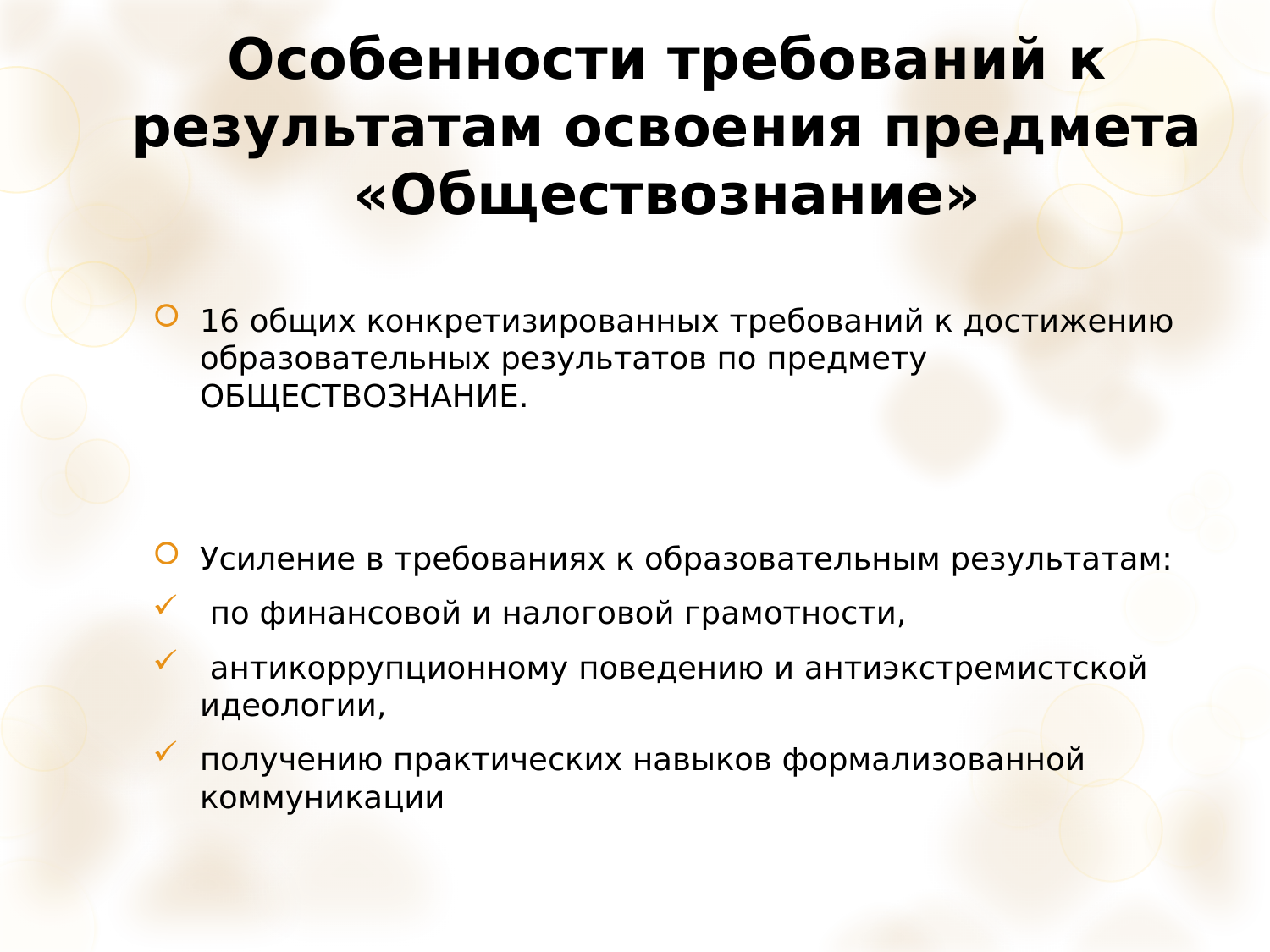

# Особенности требований к результатам освоения предмета «Обществознание»
16 общих конкретизированных требований к достижению образовательных результатов по предмету ОБЩЕСТВОЗНАНИЕ.

Усиление в требованиях к образовательным результатам:
 по финансовой и налоговой грамотности,
 антикоррупционному поведению и антиэкстремистской идеологии,
получению практических навыков формализованной коммуникации